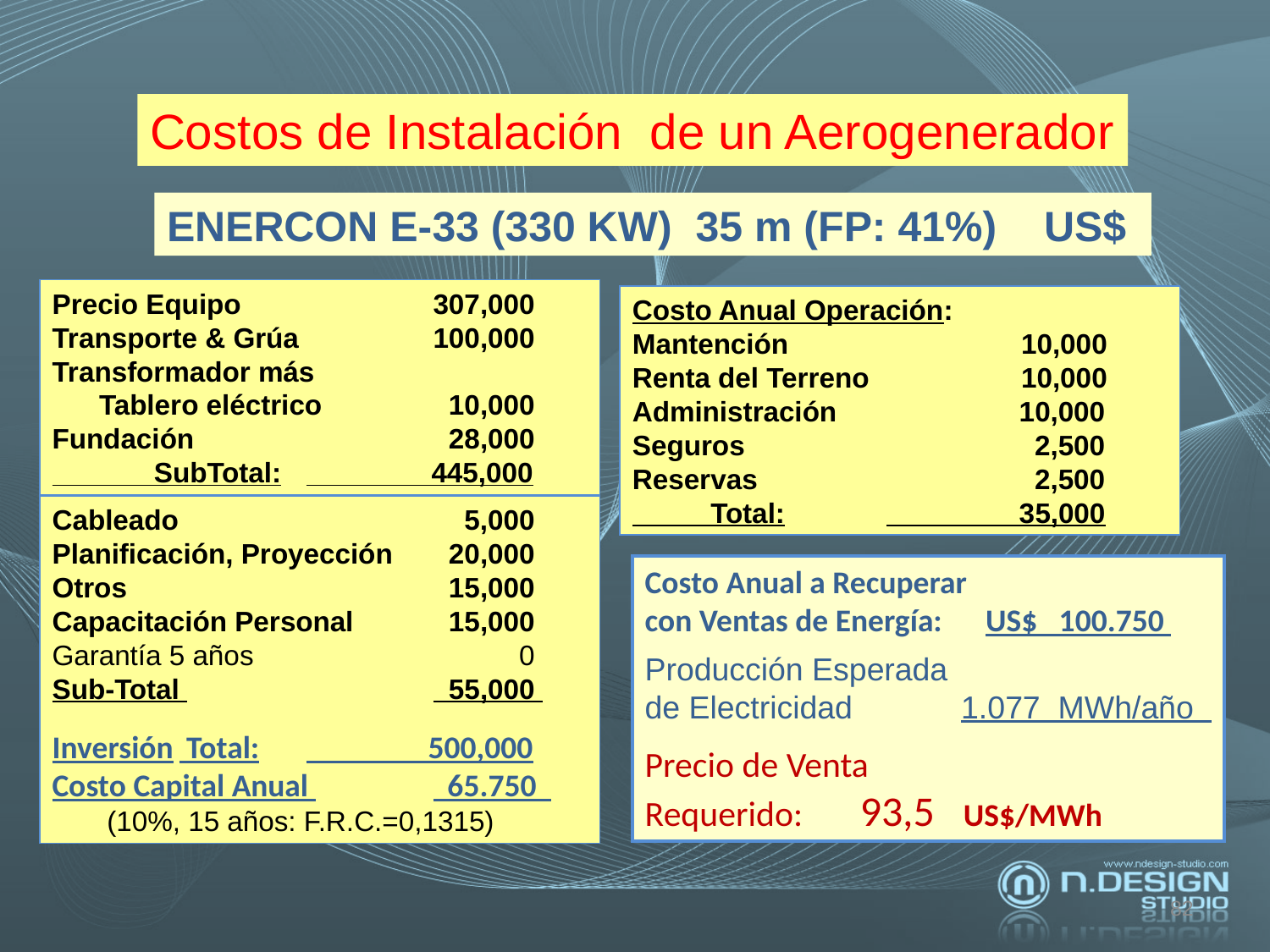

Costos de Instalación  de un Aerogenerador
ENERCON E-33 (330 KW)  35 m (FP: 41%)    US$
Precio Equipo	          	307,000
Transporte & Grúa		100,000
Transformador más
      Tablero eléctrico	  10,000
Fundación	           	  28,000
             SubTotal:	                445,000
Costo Anual Operación:
Mantención		 10,000
Renta del Terreno		 10,000
Administración	                 10,000
Seguros		                   2,500
Reservas		                   2,500
          Total:	                 35,000
Cableado	 		    5,000
Planificación, Proyección	  20,000
Otros			  15,000
Capacitación Personal 	  15,000    Garantía 5 años		           0
Sub-Total 		  55,000

Inversión	 Total:	                 500,000
Costo Capital Anual 	  65.750
       (10%, 15 años: F.R.C.=0,1315)
Costo Anual a Recuperar
con Ventas de Energía:      US$   100.750

Producción Esperada
de Electricidad	       1.077  MWh/año

Precio de Venta
Requerido:         93,5   US$/MWh
82